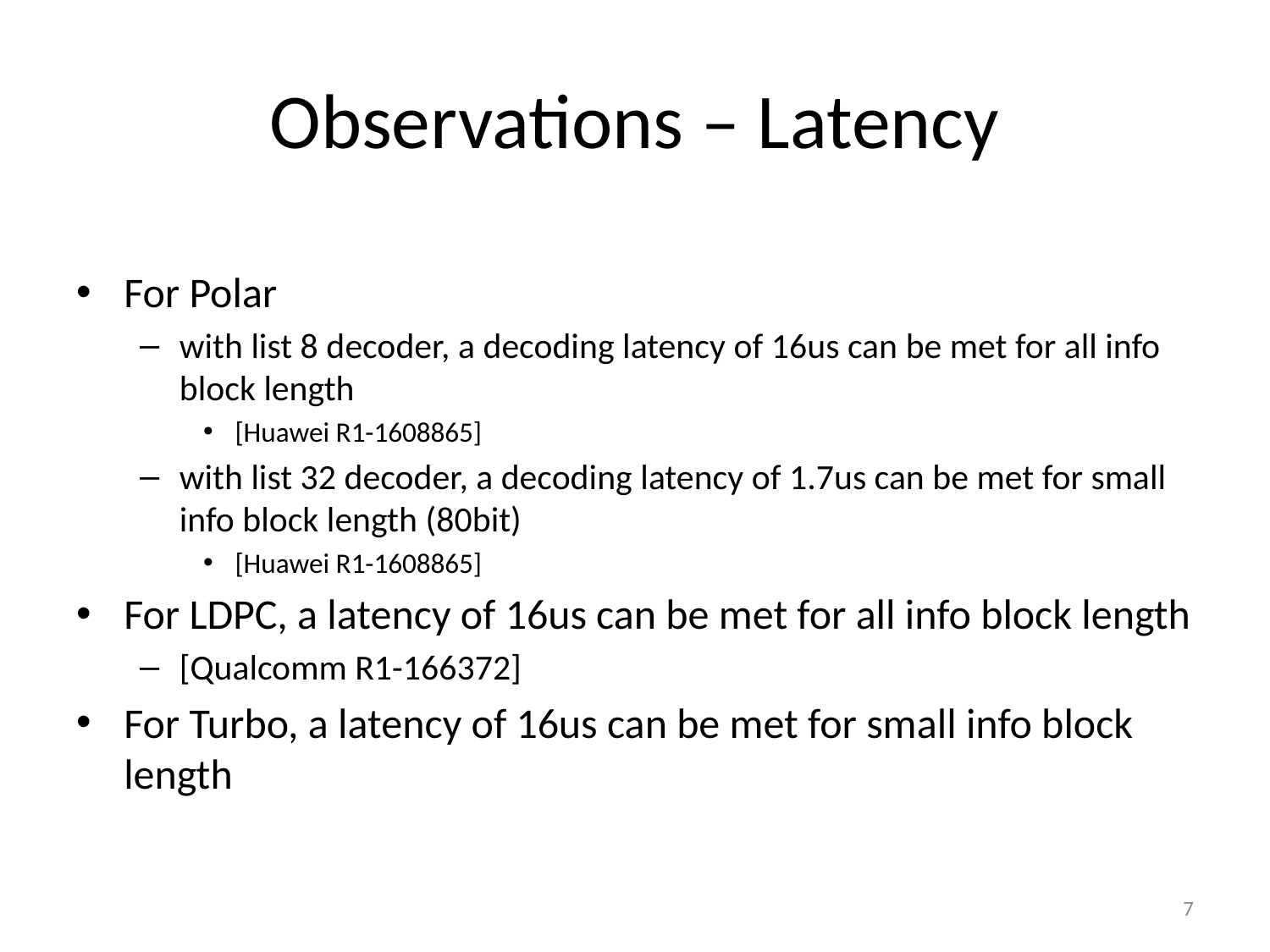

# Observations – Latency
For Polar
with list 8 decoder, a decoding latency of 16us can be met for all info block length
[Huawei R1-1608865]
with list 32 decoder, a decoding latency of 1.7us can be met for small info block length (80bit)
[Huawei R1-1608865]
For LDPC, a latency of 16us can be met for all info block length
[Qualcomm R1-166372]
For Turbo, a latency of 16us can be met for small info block length
7